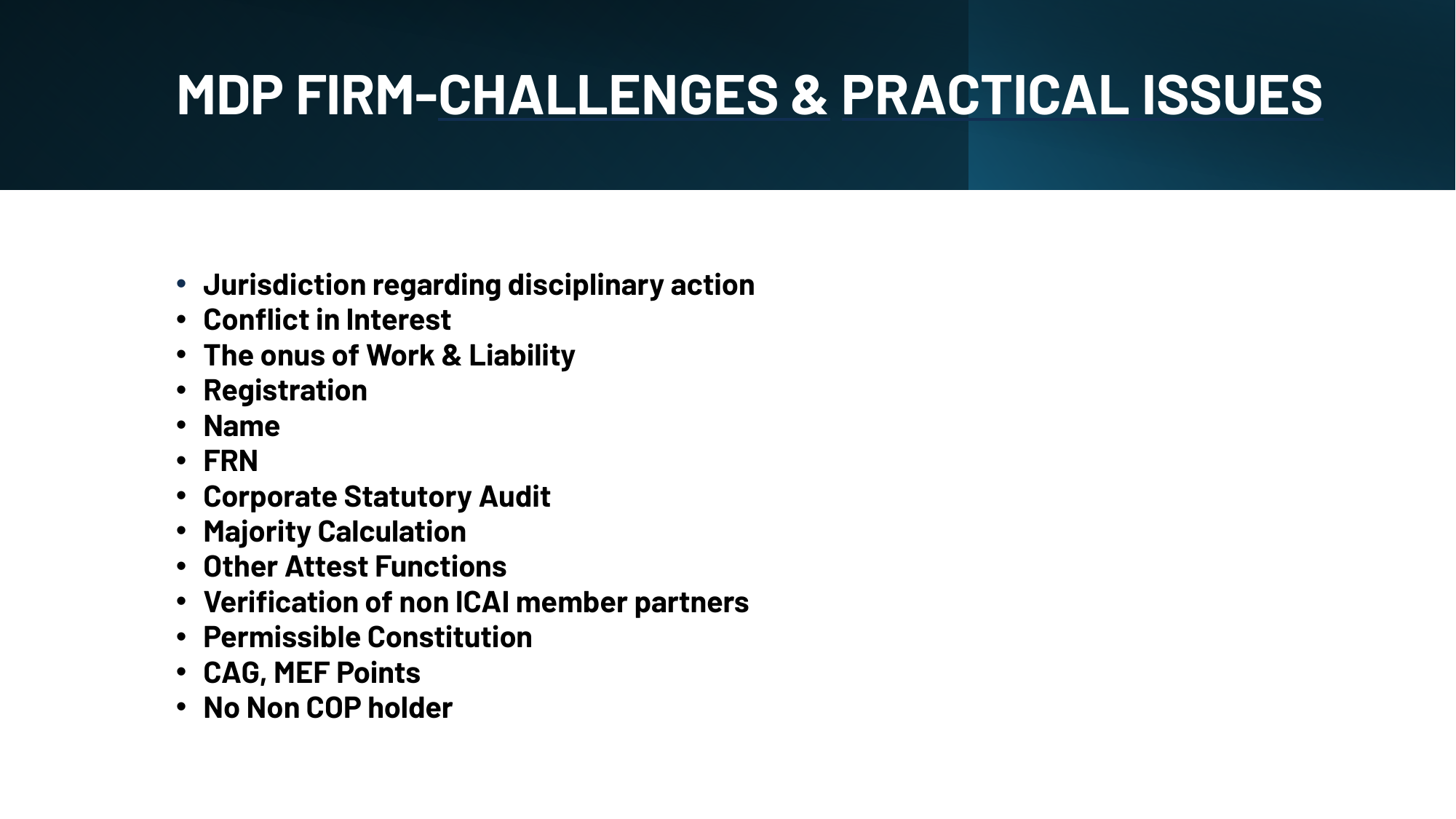

MDP FIRM-CHALLENGES & PRACTICAL ISSUES
Jurisdiction regarding disciplinary action
Conflict in Interest
The onus of Work & Liability
Registration
Name
FRN
Corporate Statutory Audit
Majority Calculation
Other Attest Functions
Verification of non ICAI member partners
Permissible Constitution
CAG, MEF Points
No Non COP holder